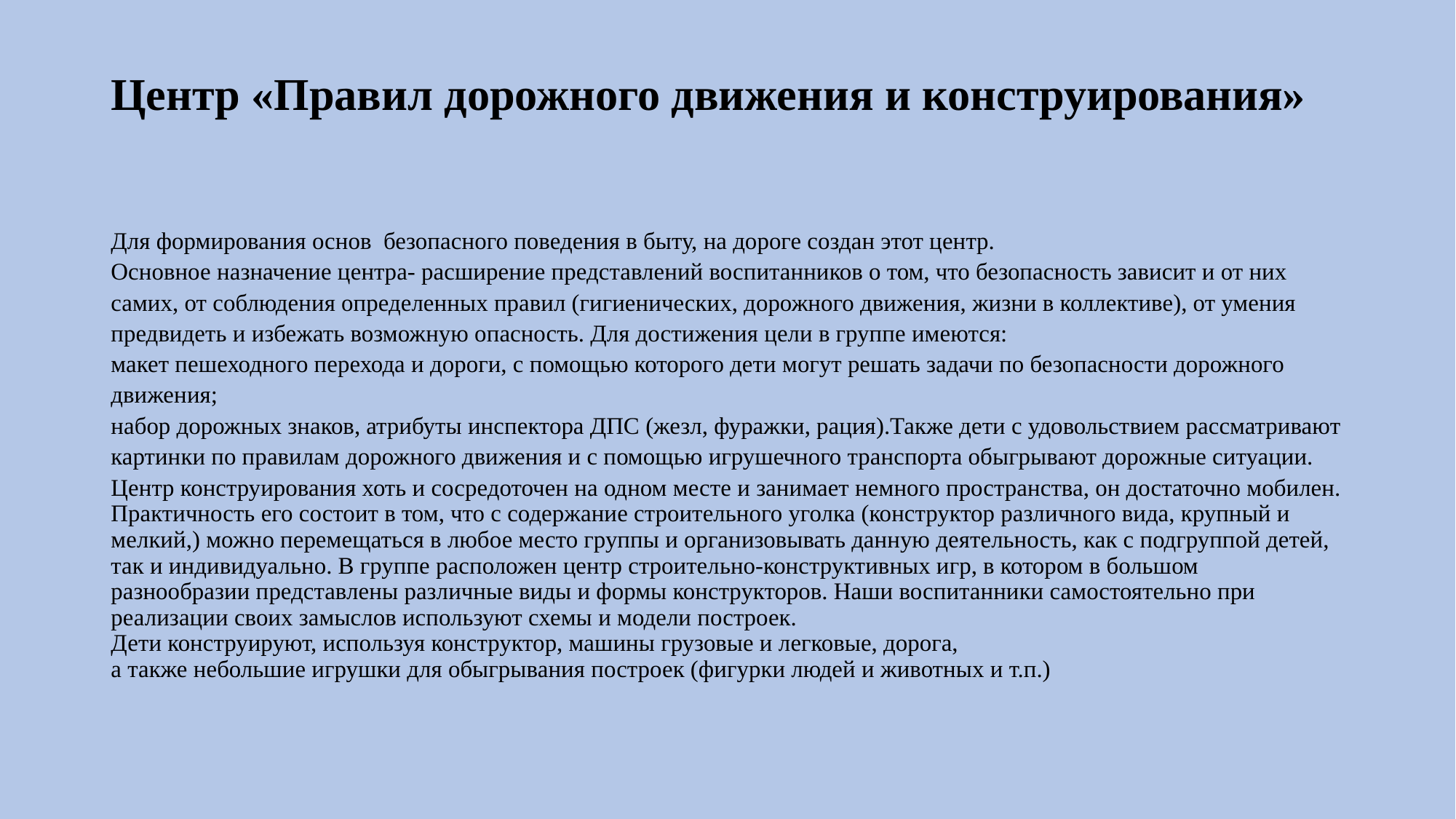

# Центр «Правил дорожного движения и конструирования»
Для формирования основ  безопасного поведения в быту, на дороге создан этот центр.
Основное назначение центра- расширение представлений воспитанников о том, что безопасность зависит и от них самих, от соблюдения определенных правил (гигиенических, дорожного движения, жизни в коллективе), от умения предвидеть и избежать возможную опасность. Для достижения цели в группе имеются:
макет пешеходного перехода и дороги, с помощью которого дети могут решать задачи по безопасности дорожного движения;
набор дорожных знаков, атрибуты инспектора ДПС (жезл, фуражки, рация).Также дети с удовольствием рассматривают картинки по правилам дорожного движения и с помощью игрушечного транспорта обыгрывают дорожные ситуации.
Центр конструирования хоть и сосредоточен на одном месте и занимает немного пространства, он достаточно мобилен. Практичность его состоит в том, что с содержание строительного уголка (конструктор различного вида, крупный и мелкий,) можно перемещаться в любое место группы и организовывать данную деятельность, как с подгруппой детей, так и индивидуально. В группе расположен центр строительно-конструктивных игр, в котором в большом разнообразии представлены различные виды и формы конструкторов. Наши воспитанники самостоятельно при реализации своих замыслов используют схемы и модели построек. 
Дети конструируют, используя конструктор, машины грузовые и легковые, дорога,
а также небольшие игрушки для обыгрывания построек (фигурки людей и животных и т.п.)